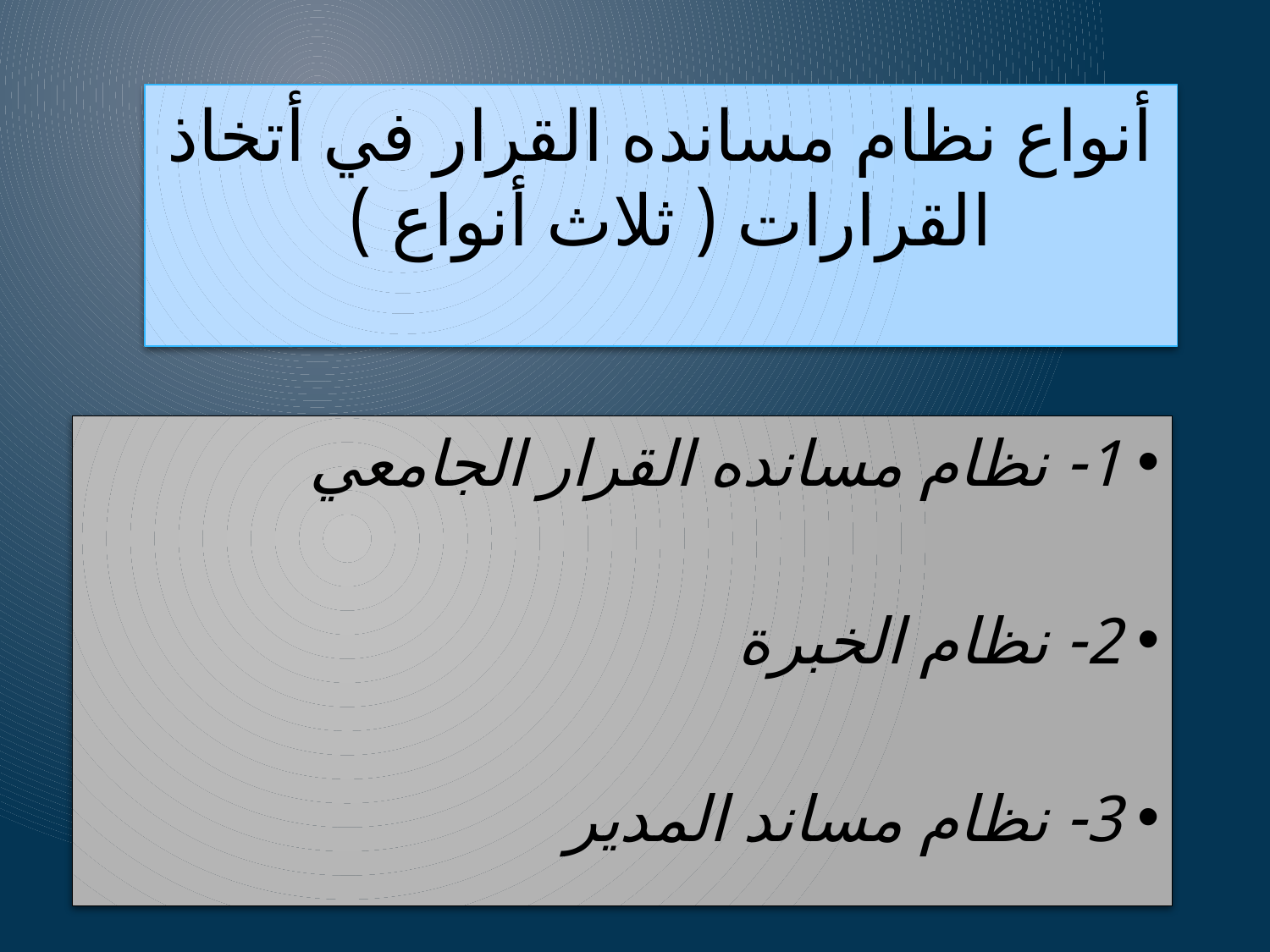

# أنواع نظام مسانده القرار في أتخاذ القرارات ( ثلاث أنواع )
1- نظام مسانده القرار الجامعي

2- نظام الخبرة

3- نظام مساند المدير